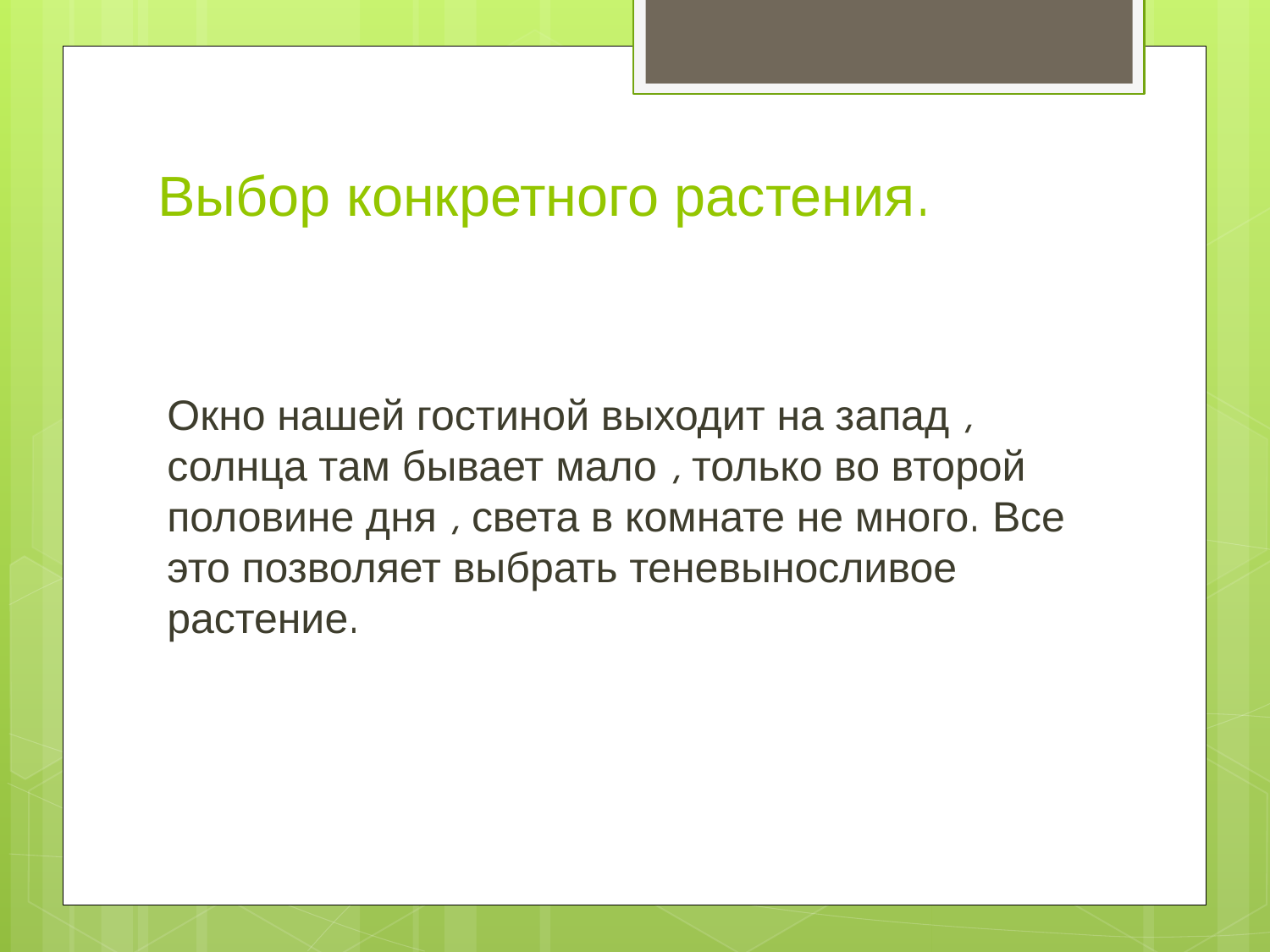

# Выбор конкретного растения.

Окно нашей гостиной выходит на запад , солнца там бывает мало , только во второй половине дня , света в комнате не много. Все это позволяет выбрать теневыносливое растение.